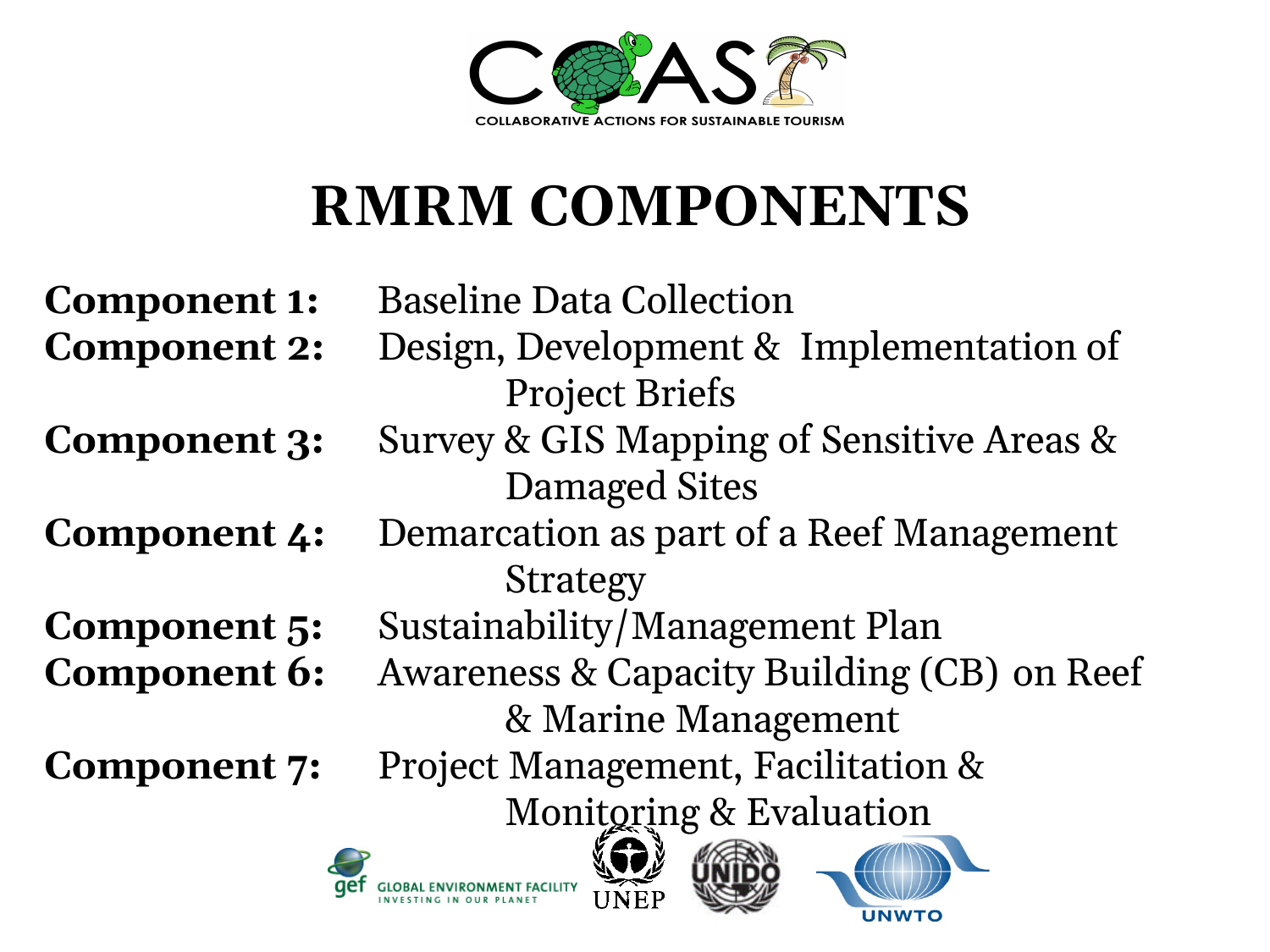

RMRM COMPONENTS

Component 1:	Baseline Data Collection
Component 2:	Design, Development &  Implementation of 				Project Briefs
Component 3:	Survey & GIS Mapping of Sensitive Areas &				Damaged Sites
Component 4:	Demarcation as part of a Reef Management 				Strategy
Component 5:	Sustainability/Management Plan
Component 6:	Awareness & Capacity Building (CB) 	on Reef			& Marine Management
Component 7:	Project Management, Facilitation & 					Monitoring & Evaluation

#